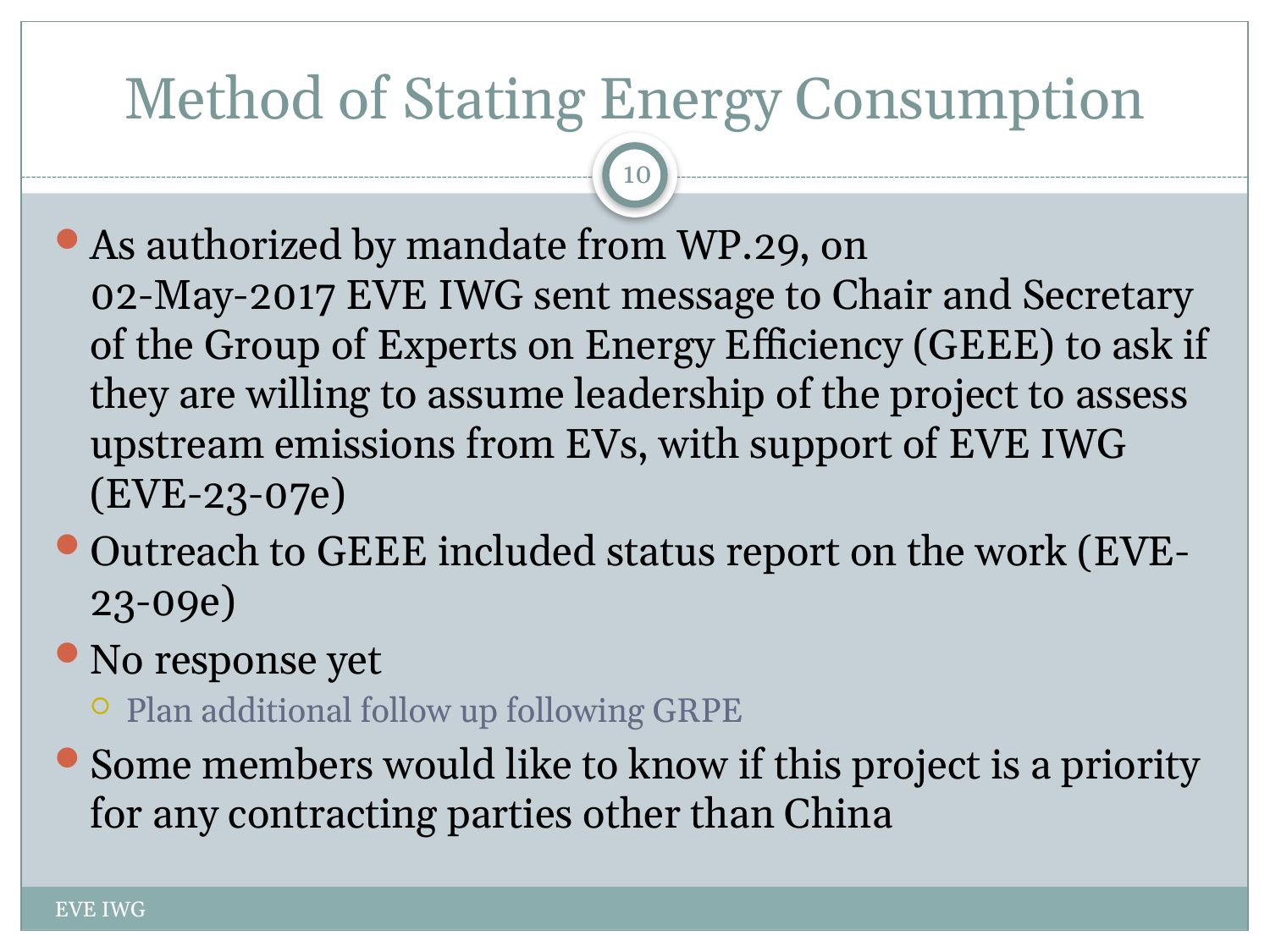

# Method of Stating Energy Consumption
10
As authorized by mandate from WP.29, on
02-May-2017 EVE IWG sent message to Chair and Secretary of the Group of Experts on Energy Efficiency (GEEE) to ask if they are willing to assume leadership of the project to assess upstream emissions from EVs, with support of EVE IWG (EVE-23-07e)
Outreach to GEEE included status report on the work (EVE-23-09e)
No response yet
Plan additional follow up following GRPE
Some members would like to know if this project is a priority for any contracting parties other than China
EVE IWG